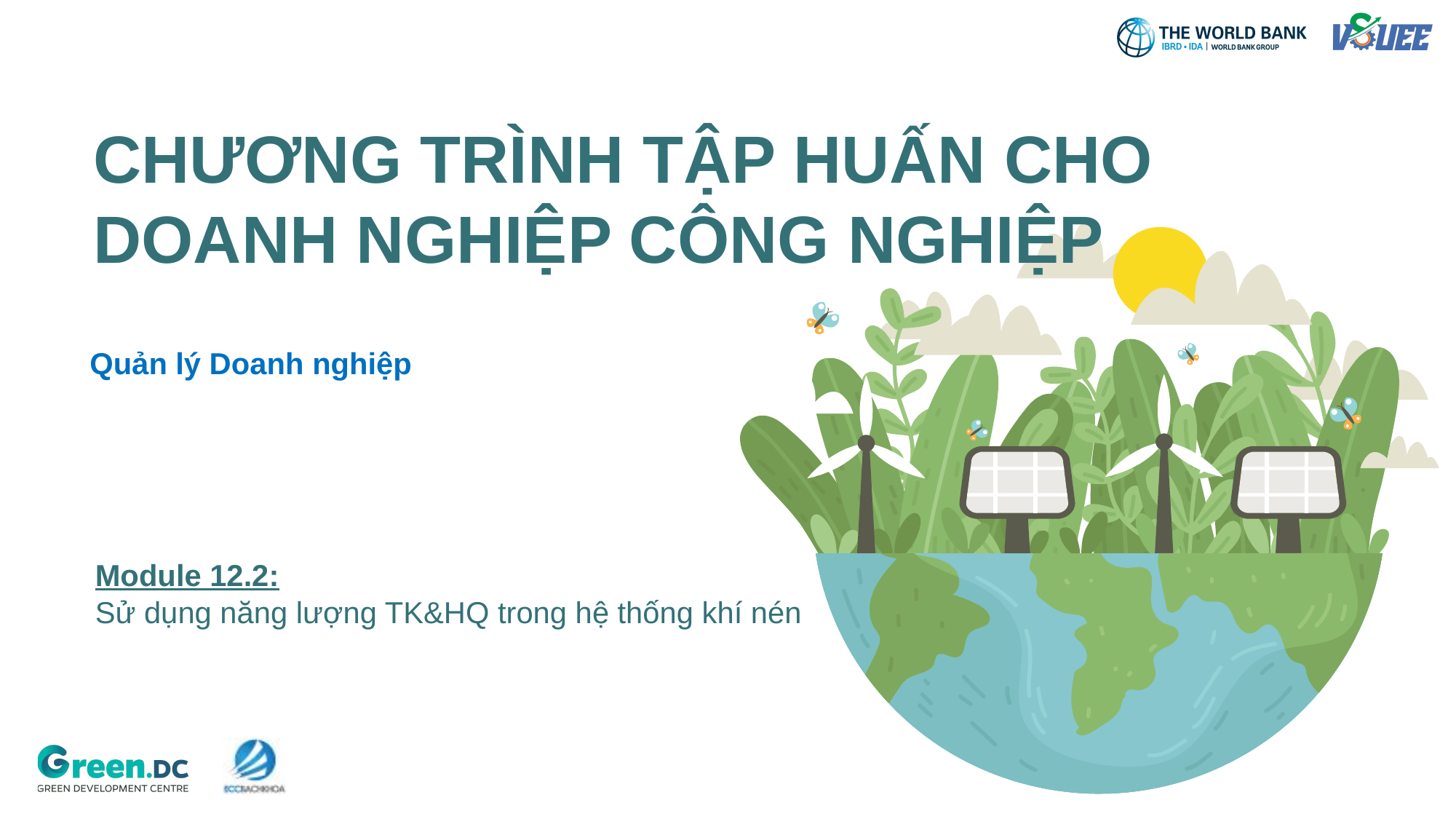

# CHƯƠNG TRÌNH TẬP HUẤN CHO DOANH NGHIỆP CÔNG NGHIỆP

Quản lý Doanh nghiệp
Module 12.2:
Sử dụng năng lượng TK&HQ trong hệ thống khí nén